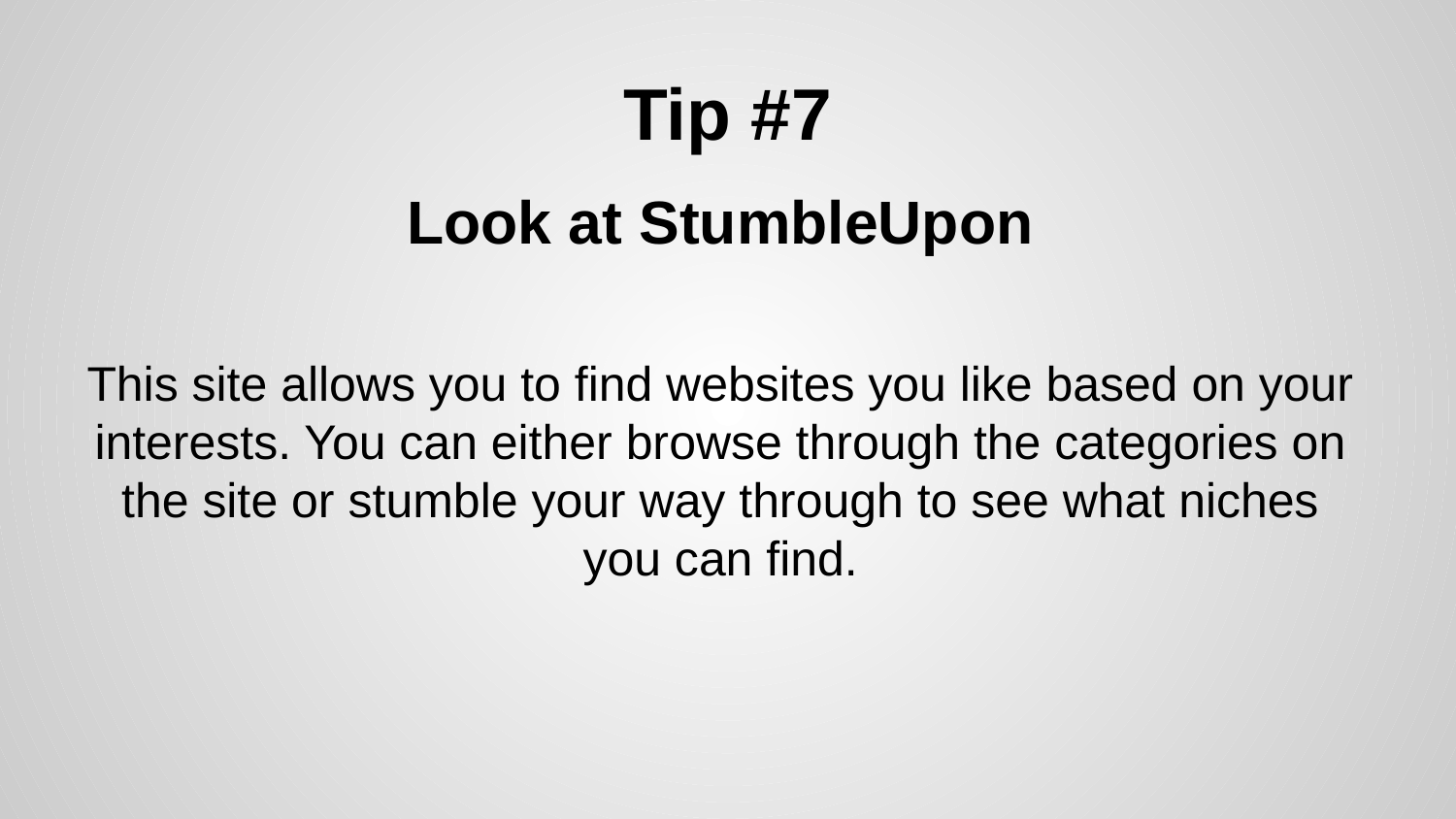

# Tip #7

Look at StumbleUpon

This site allows you to find websites you like based on your interests. You can either browse through the categories on the site or stumble your way through to see what niches you can find.